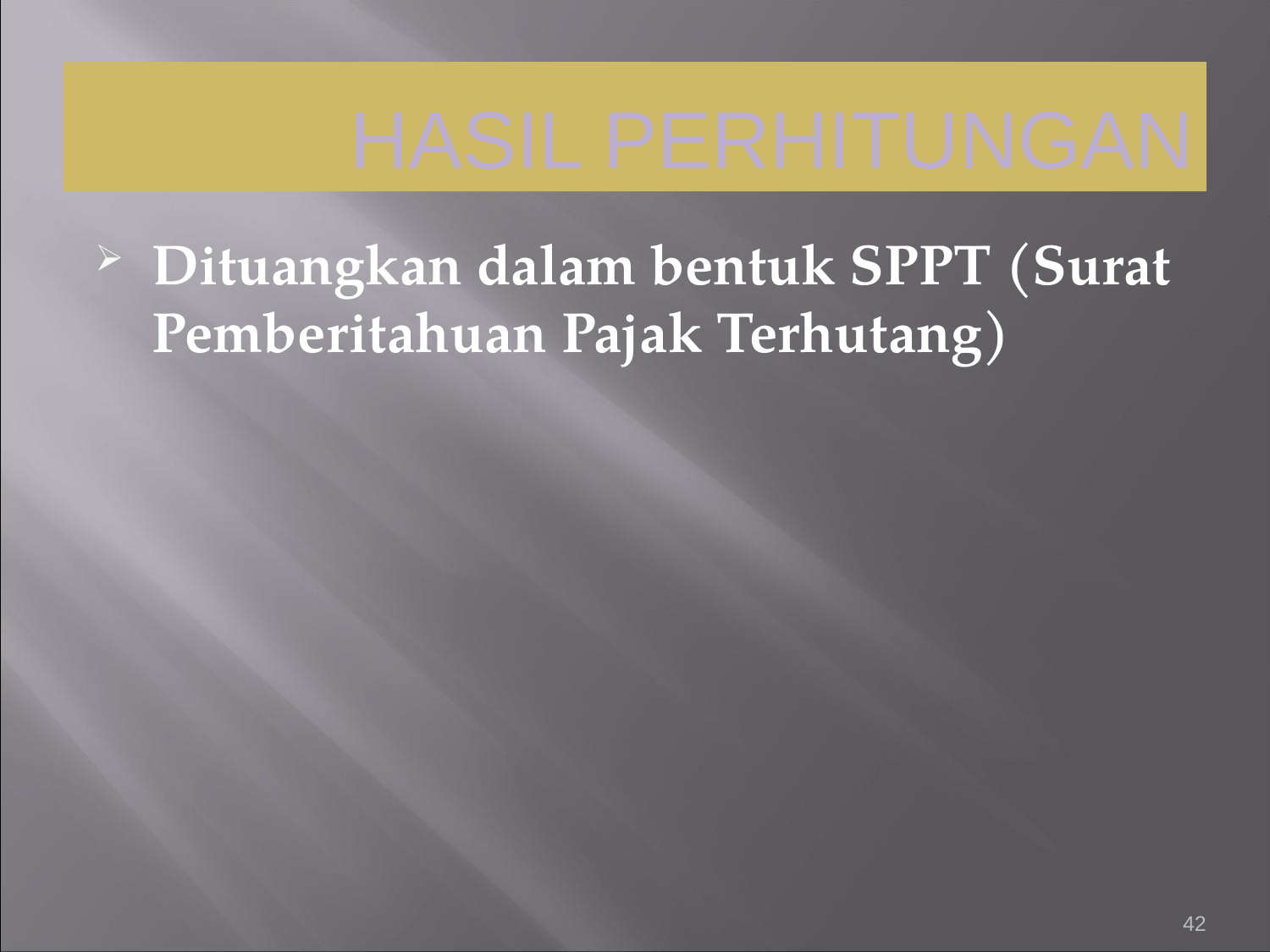

Dituangkan dalam bentuk SPPT (Surat Pemberitahuan Pajak Terhutang)
HASIL PERHITUNGAN
42